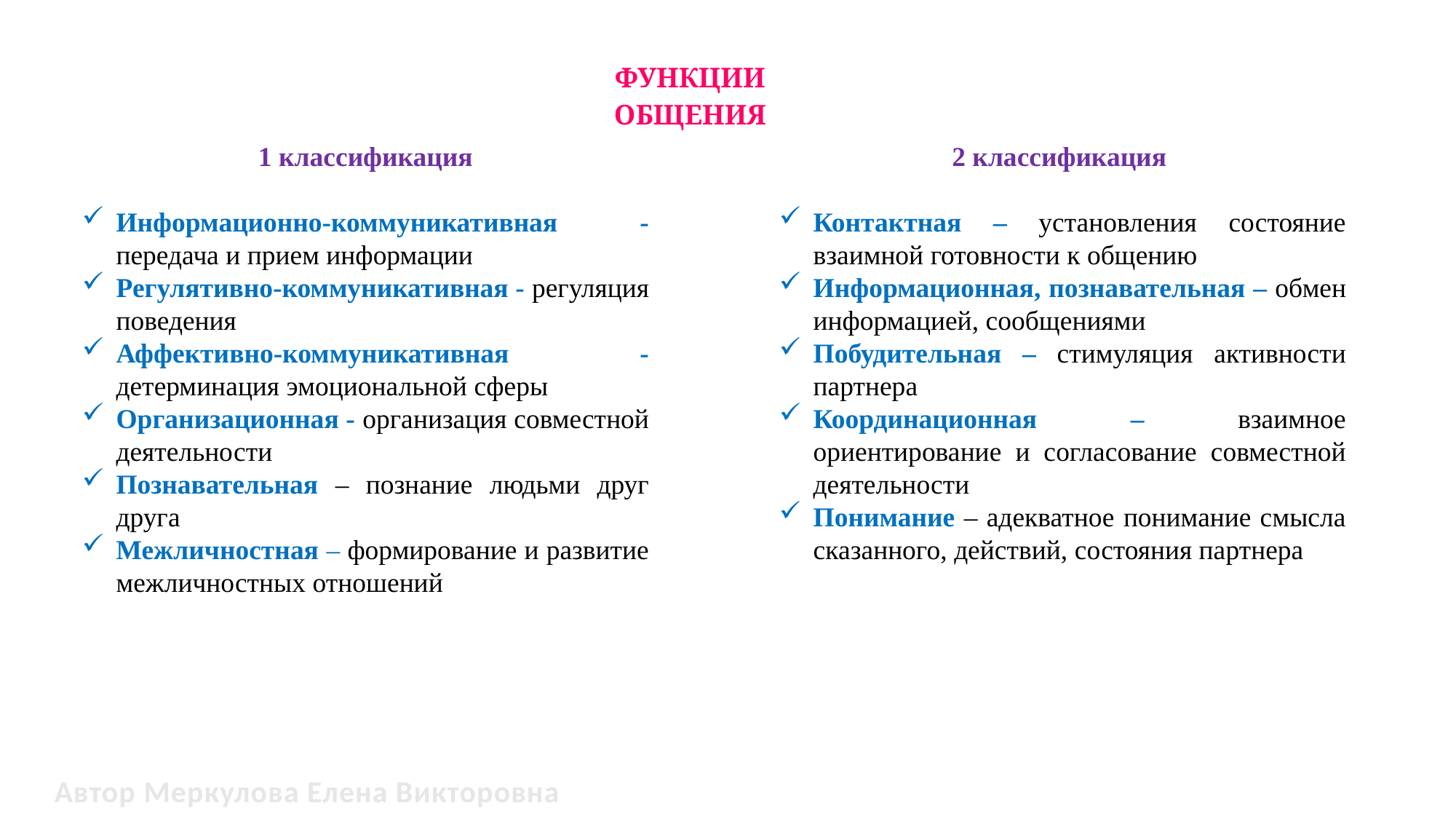

ФУНКЦИИ ОБЩЕНИЯ

1 классификация

Информационно-коммуникативная -передача и прием информации
Регулятивно-коммуникативная - регуляция поведения
Аффективно-коммуникативная -детерминация эмоциональной сферы
Организационная - организация совместной деятельности
Познавательная – познание людьми друг друга
Межличностная – формирование и развитие межличностных отношений
2 классификация

Контактная – установления состояние взаимной готовности к общению
Информационная, познавательная – обмен информацией, сообщениями
Побудительная – стимуляция активности партнера
Координационная – взаимное ориентирование и согласование совместной деятельности
Понимание – адекватное понимание смысла сказанного, действий, состояния партнера
Автор Меркулова Елена Викторовна